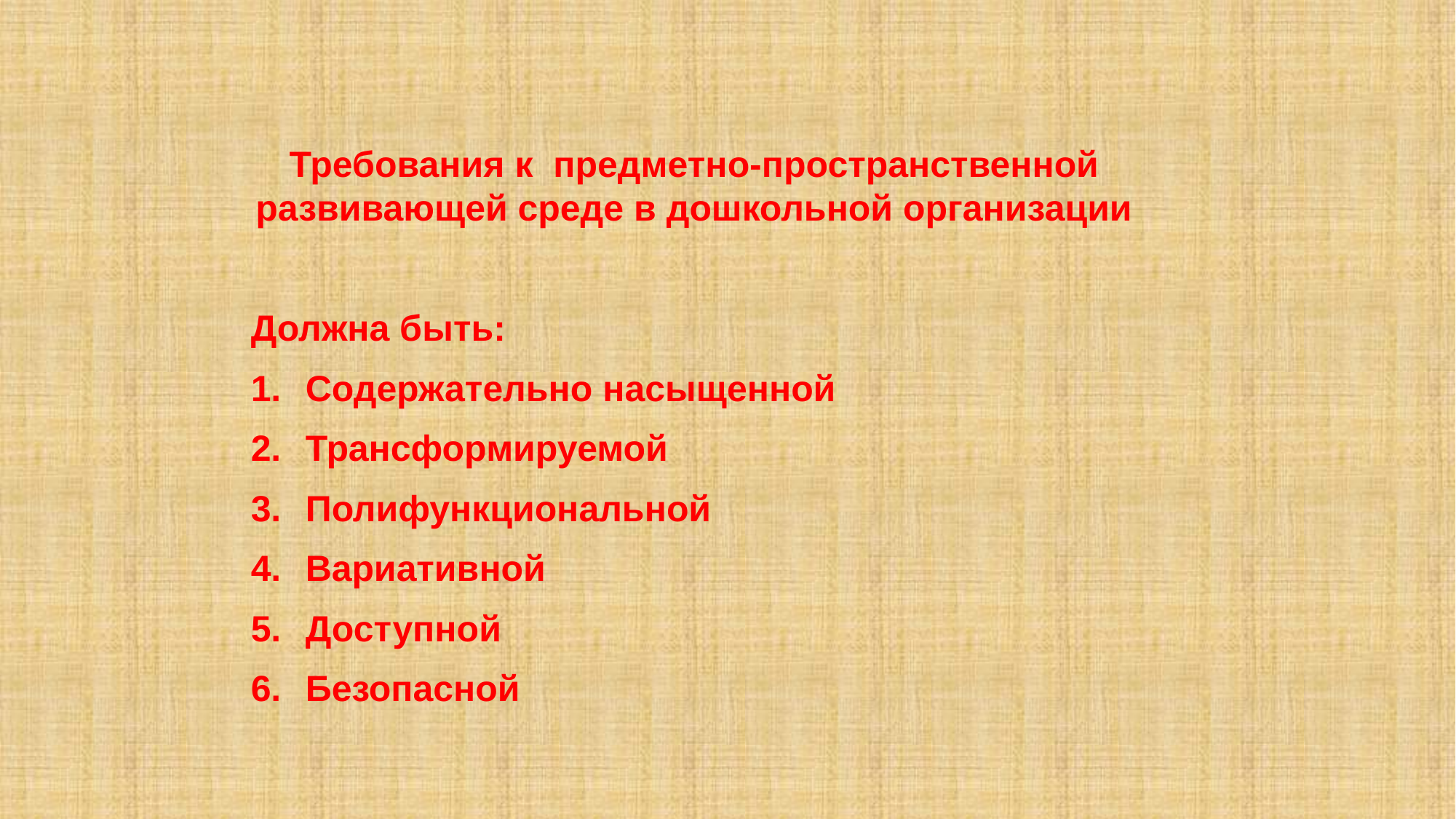

Требования к  предметно-пространственной развивающей среде в дошкольной организации

Должна быть:
Содержательно насыщенной
Трансформируемой
Полифункциональной
Вариативной
Доступной
Безопасной